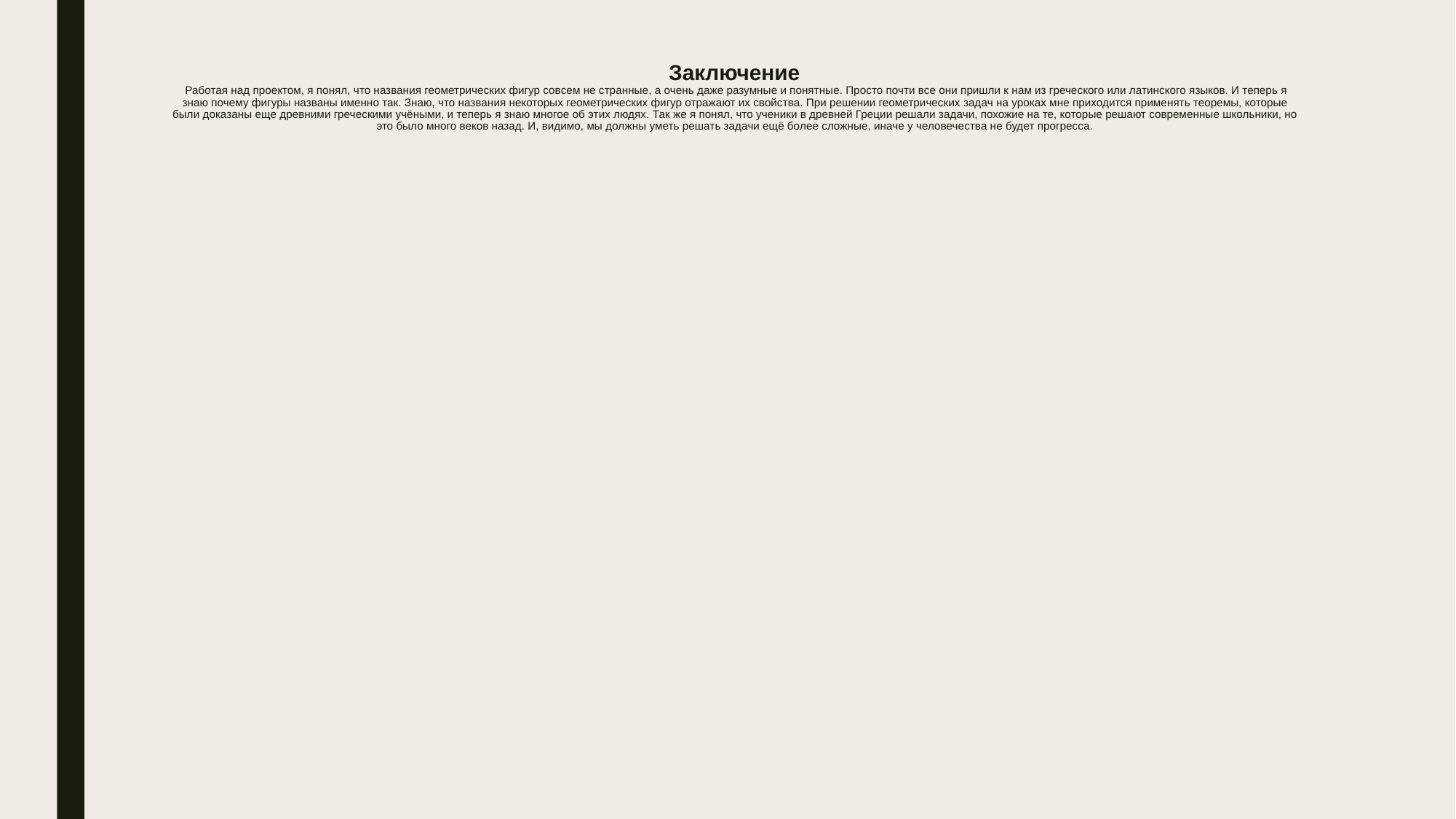

# Заключение Работая над проектом, я понял, что названия геометрических фигур совсем не странные, а очень даже разумные и понятные. Просто почти все они пришли к нам из греческого или латинского языков. И теперь я знаю почему фигуры названы именно так. Знаю, что названия некоторых геометрических фигур отражают их свойства. При решении геометрических задач на уроках мне приходится применять теоремы, которые были доказаны еще древними греческими учёными, и теперь я знаю многое об этих людях. Так же я понял, что ученики в древней Греции решали задачи, похожие на те, которые решают современные школьники, но это было много веков назад. И, видимо, мы должны уметь решать задачи ещё более сложные, иначе у человечества не будет прогресса.